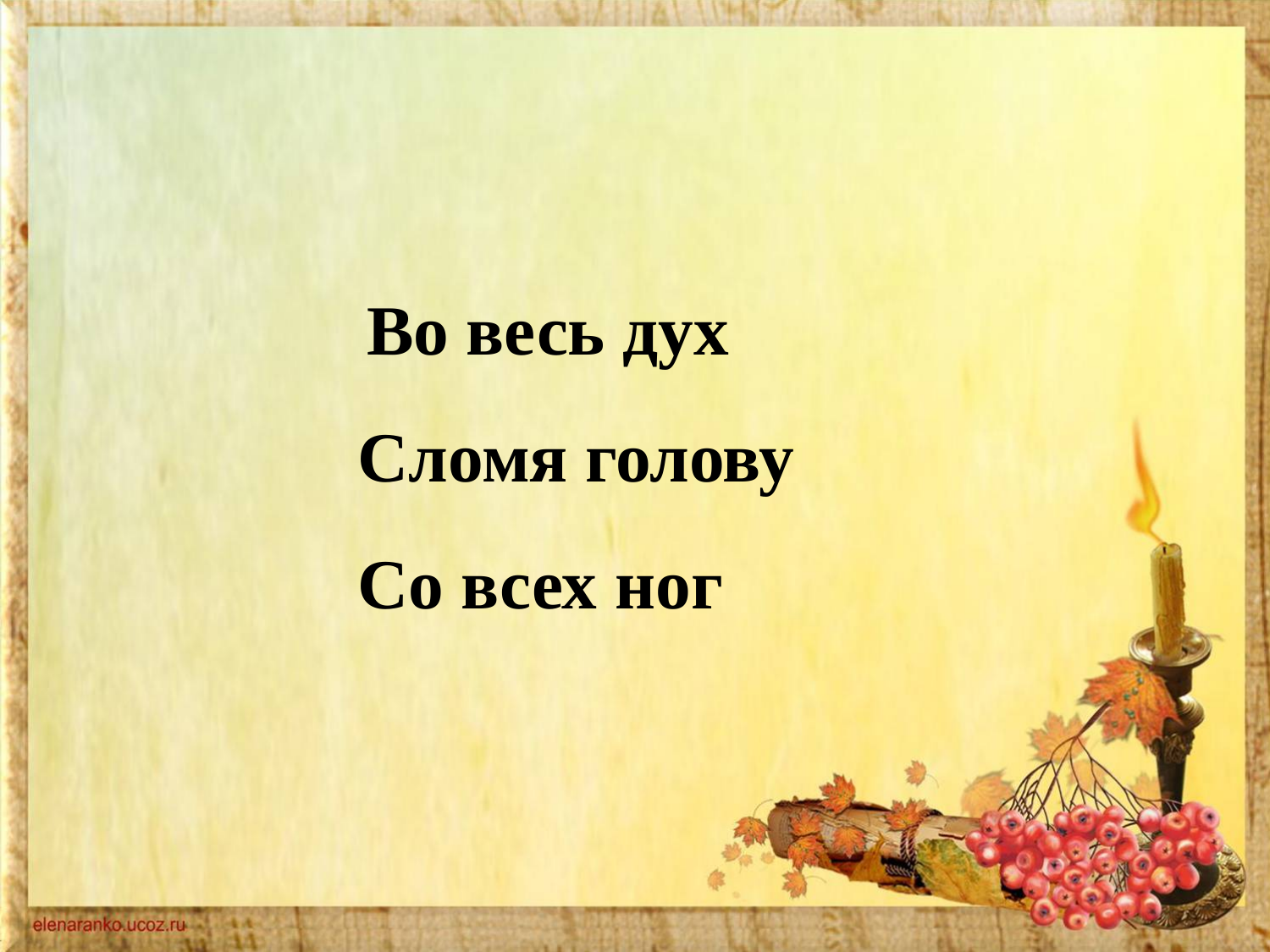

#
     Во весь дух
    Сломя голову
    Со всех ног